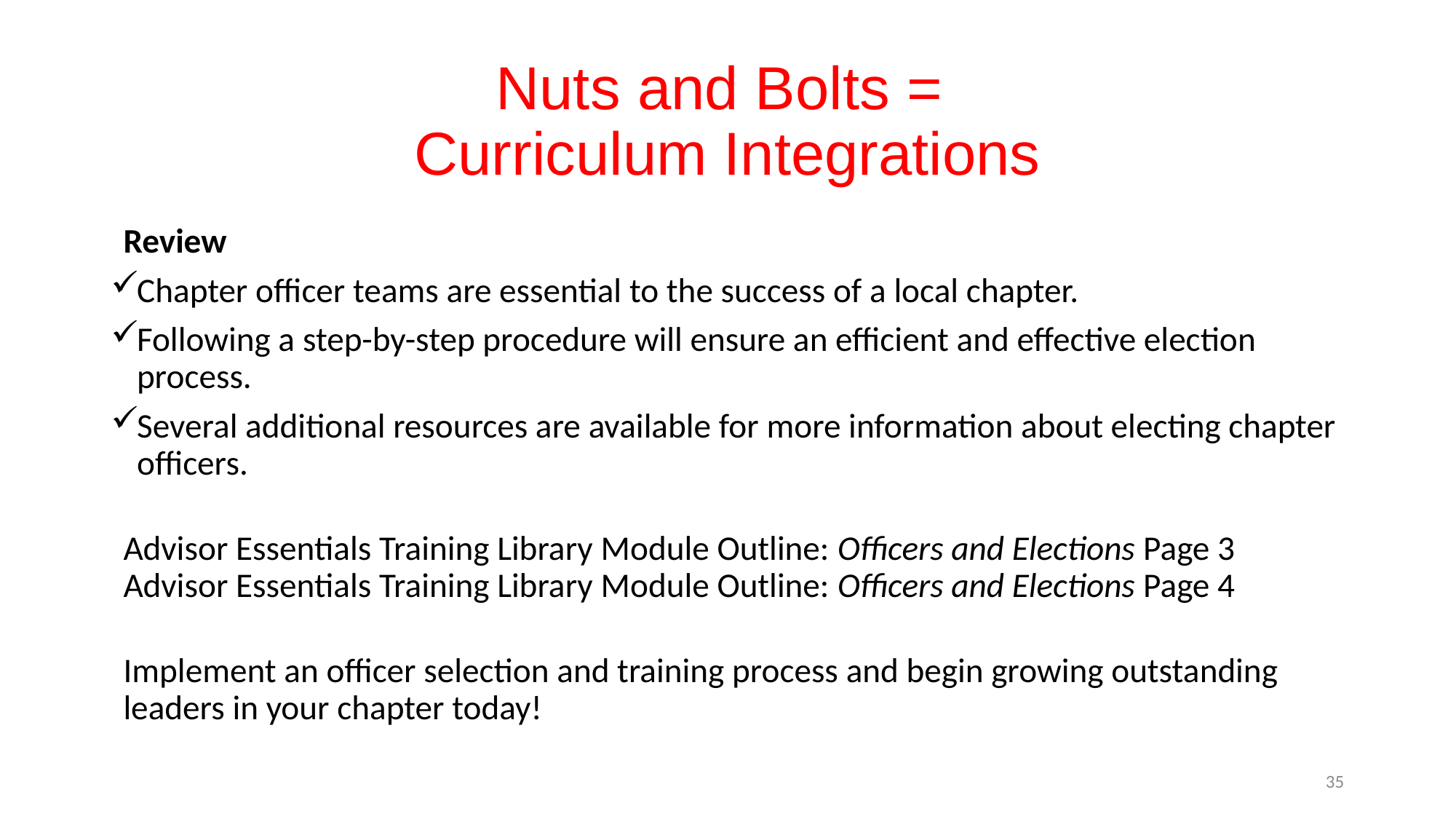

# Nuts and Bolts = Curriculum Integrations
Review
Chapter officer teams are essential to the success of a local chapter.
Following a step-by-step procedure will ensure an efficient and effective election process.
Several additional resources are available for more information about electing chapter officers.

Advisor Essentials Training Library Module Outline: Officers and Elections Page 3 Advisor Essentials Training Library Module Outline: Officers and Elections Page 4

Implement an officer selection and training process and begin growing outstanding leaders in your chapter today!

35